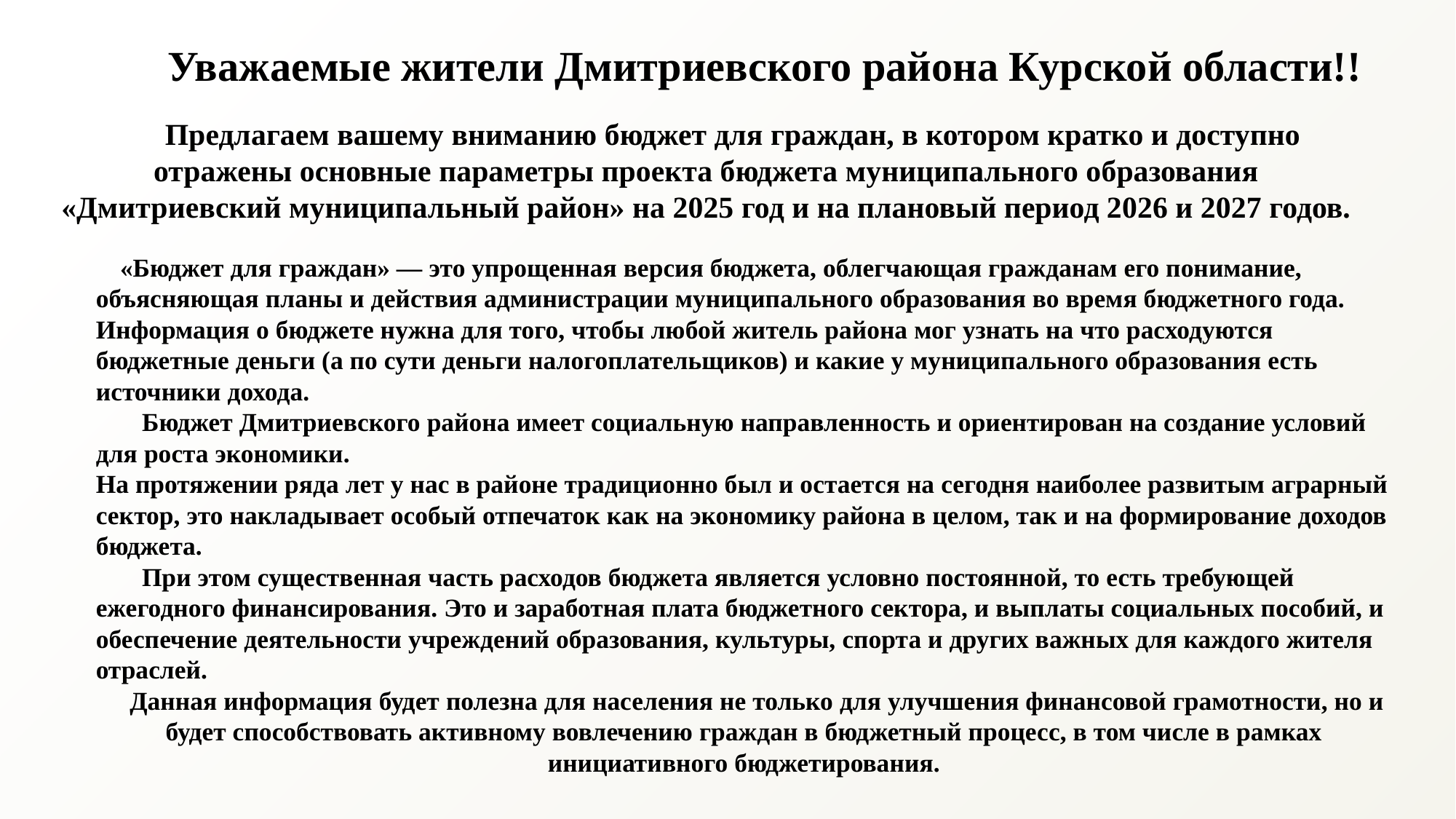

Уважаемые жители Дмитриевского района Курской области!!

       Предлагаем вашему вниманию бюджет для граждан, в котором кратко и доступно отражены основные параметры проекта бюджета муниципального образования «Дмитриевский муниципальный район» на 2025 год и на плановый период 2026 и 2027 годов.
    «Бюджет для граждан» — это упрощенная версия бюджета, облегчающая гражданам его понимание, объясняющая планы и действия администрации муниципального образования во время бюджетного года. Информация о бюджете нужна для того, чтобы любой житель района мог узнать на что расходуются бюджетные деньги (а по сути деньги налогоплательщиков) и какие у муниципального образования есть источники дохода.
       Бюджет Дмитриевского района имеет социальную направленность и ориентирован на создание условий для роста экономики.
На протяжении ряда лет у нас в районе традиционно был и остается на сегодня наиболее развитым аграрный сектор, это накладывает особый отпечаток как на экономику района в целом, так и на формирование доходов бюджета.
       При этом существенная часть расходов бюджета является условно постоянной, то есть требующей ежегодного финансирования. Это и заработная плата бюджетного сектора, и выплаты социальных пособий, и обеспечение деятельности учреждений образования, культуры, спорта и других важных для каждого жителя отраслей.
    Данная информация будет полезна для населения не только для улучшения финансовой грамотности, но и будет способствовать активному вовлечению граждан в бюджетный процесс, в том числе в рамках инициативного бюджетирования.